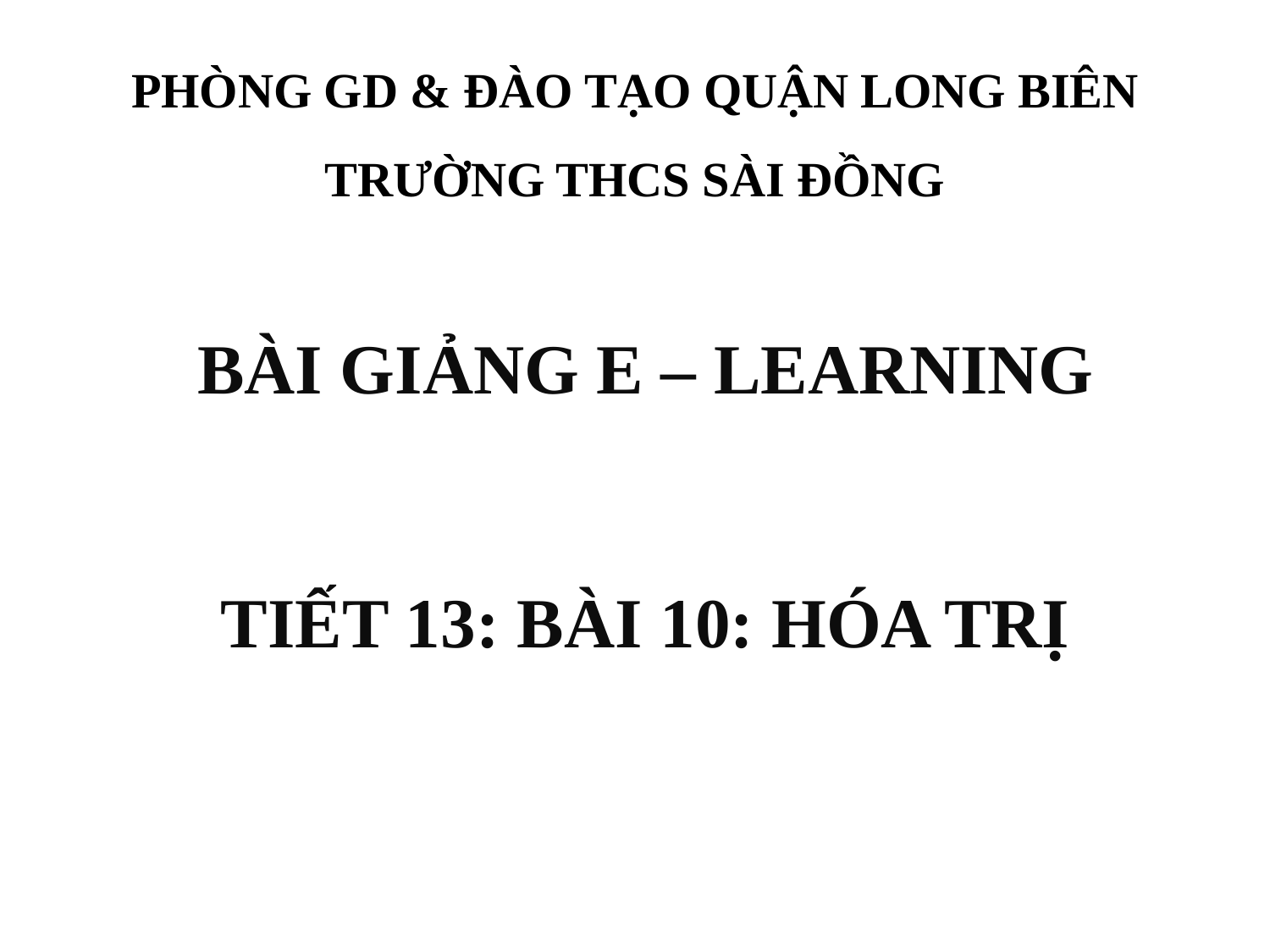

# PHÒNG GD & ĐÀO TẠO QUẬN LONG BIÊN TRƯỜNG THCS SÀI ĐỒNG
BÀI GIẢNG E – LEARNING

TIẾT 13: BÀI 10: HÓA TRỊ